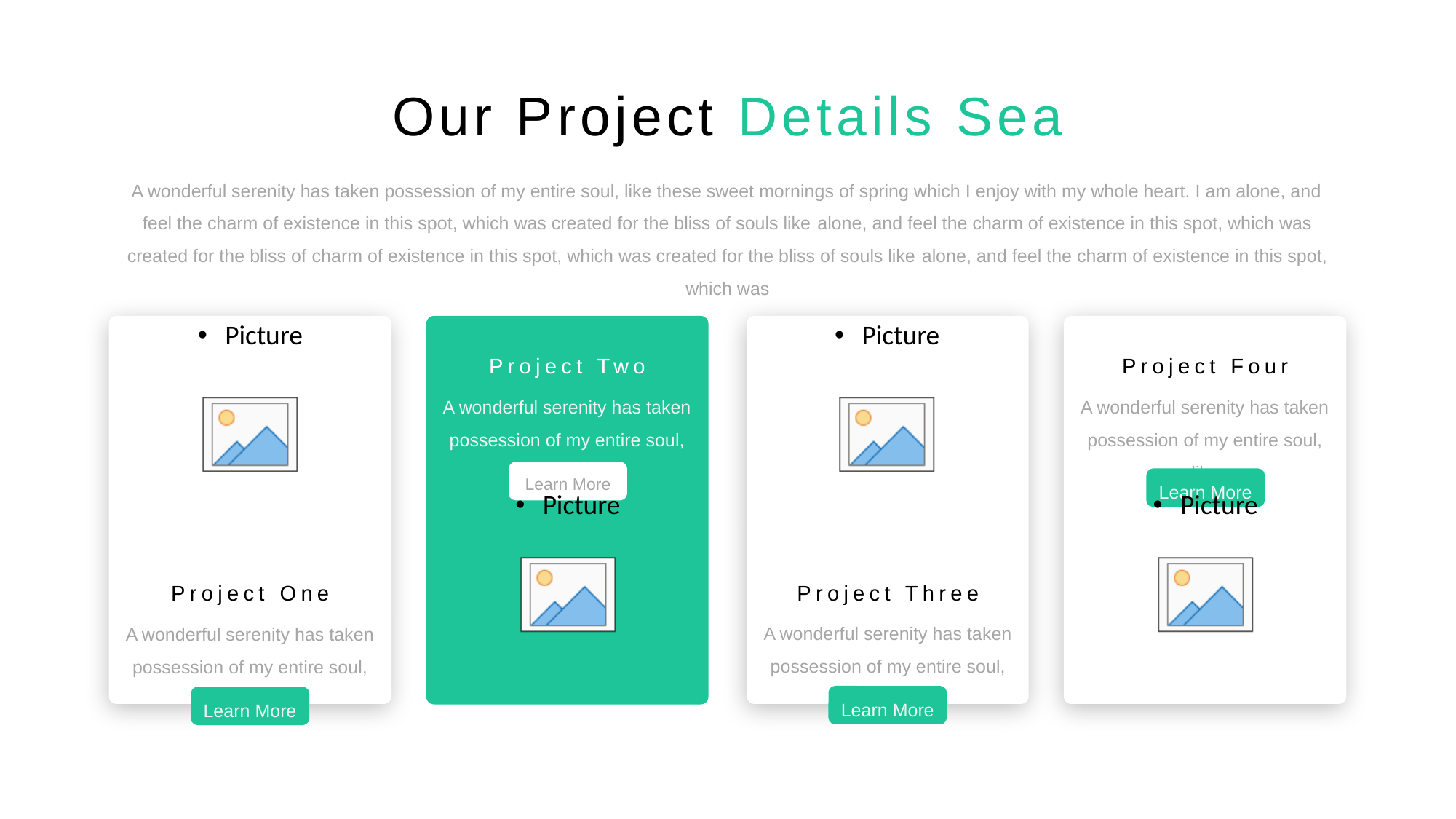

Our Project Details Sea
A wonderful serenity has taken possession of my entire soul, like these sweet mornings of spring which I enjoy with my whole heart. I am alone, and feel the charm of existence in this spot, which was created for the bliss of souls like alone, and feel the charm of existence in this spot, which was created for the bliss of charm of existence in this spot, which was created for the bliss of souls like alone, and feel the charm of existence in this spot, which was

Project Two
A wonderful serenity has taken possession of my entire soul, like
Project Four
A wonderful serenity has taken possession of my entire soul, like
Learn More

Learn More

Project Three
A wonderful serenity has taken possession of my entire soul, like
Project One
A wonderful serenity has taken possession of my entire soul, like
Learn More

Learn More